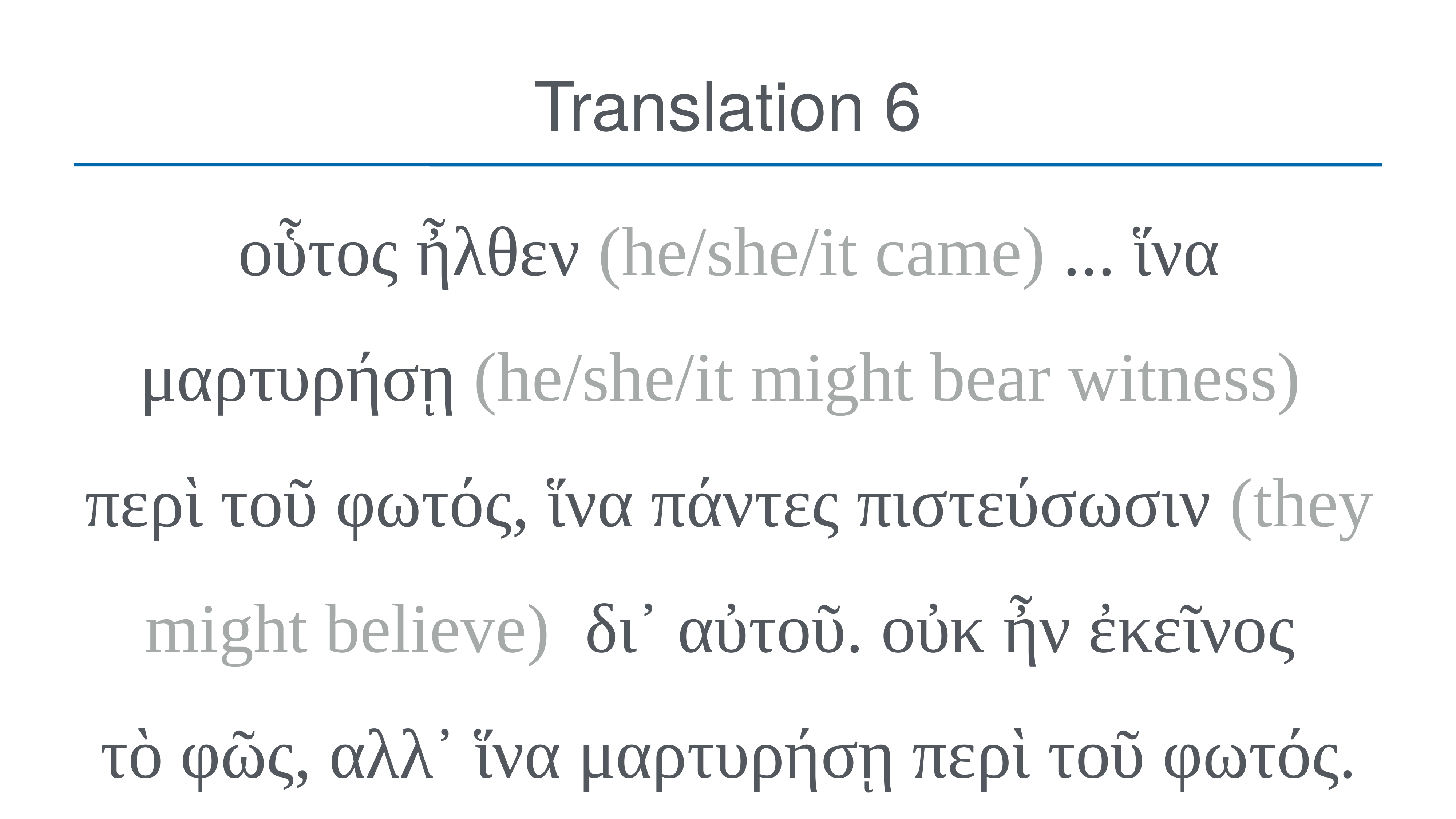

# Translation 6
οὗτος ἦλθεν (he/she/it came) ... ἵνα μαρτυρήσῃ (he/she/it might bear witness)
περὶ τοῦ φωτός, ἵνα πάντες πιστεύσωσιν (they might believe)  δι᾽ αὐτοῦ. οὐκ ἦν ἐκεῖνος
τὸ φῶς, αλλ᾽ ἵνα μαρτυρήσῃ περὶ τοῦ φωτός.